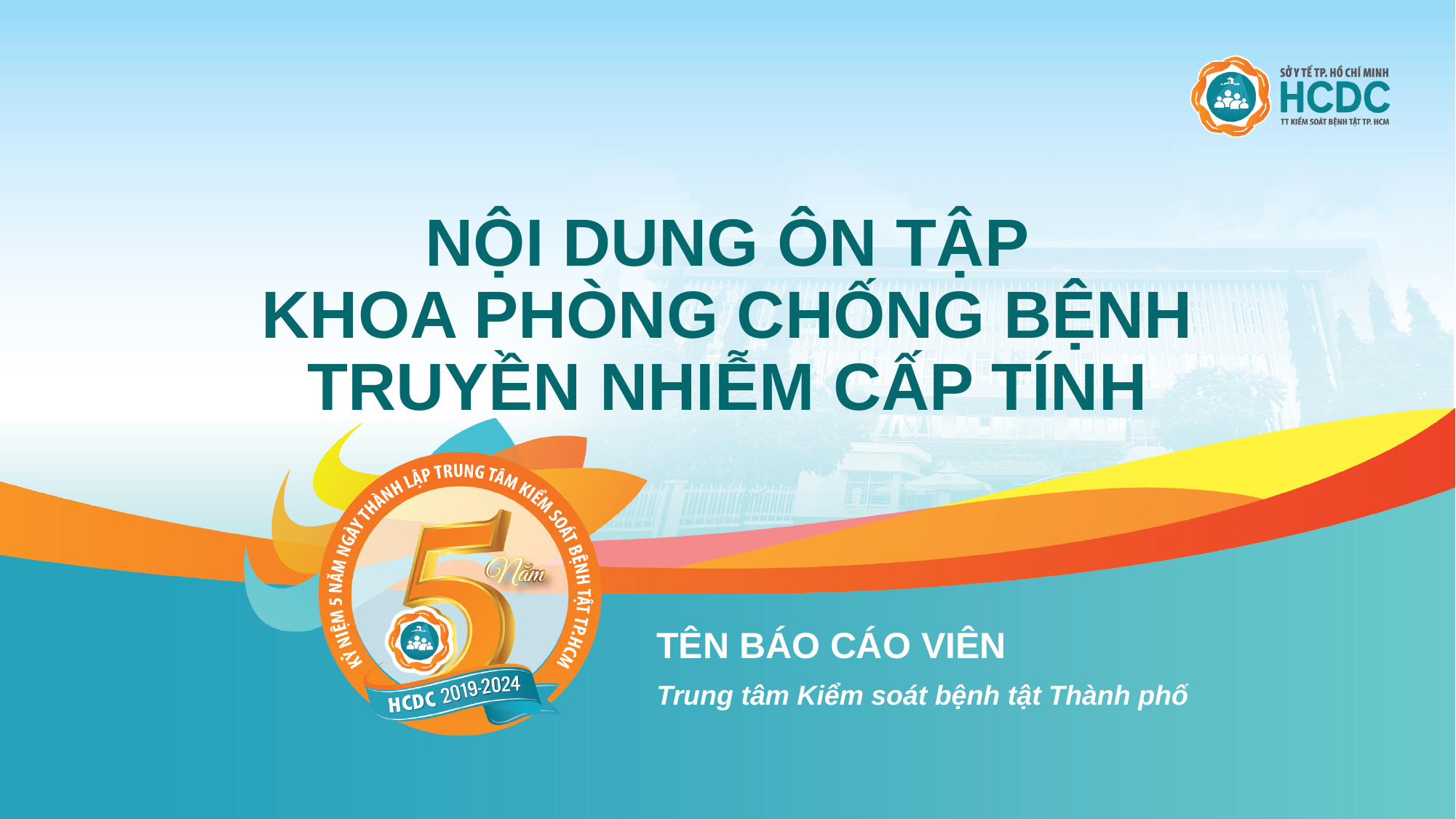

# NỘI DUNG ÔN TẬP KHOA PHÒNG CHỐNG BỆNH TRUYỀN NHIỄM CẤP TÍNH
TÊN BÁO CÁO VIÊN
Trung tâm Kiểm soát bệnh tật Thành phố